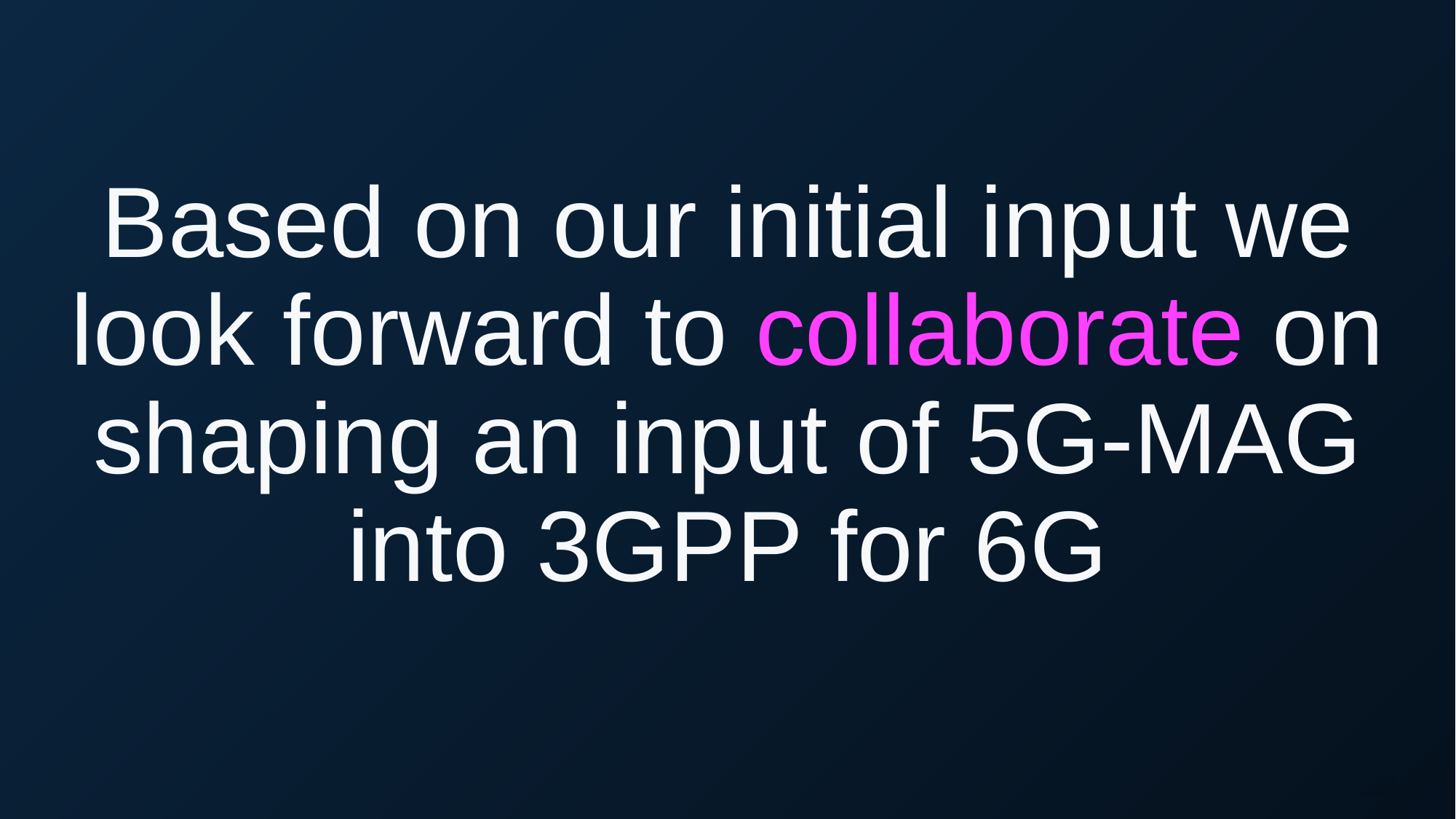

Based on our initial input we look forward to collaborate on shaping an input of 5G-MAG into 3GPP for 6G